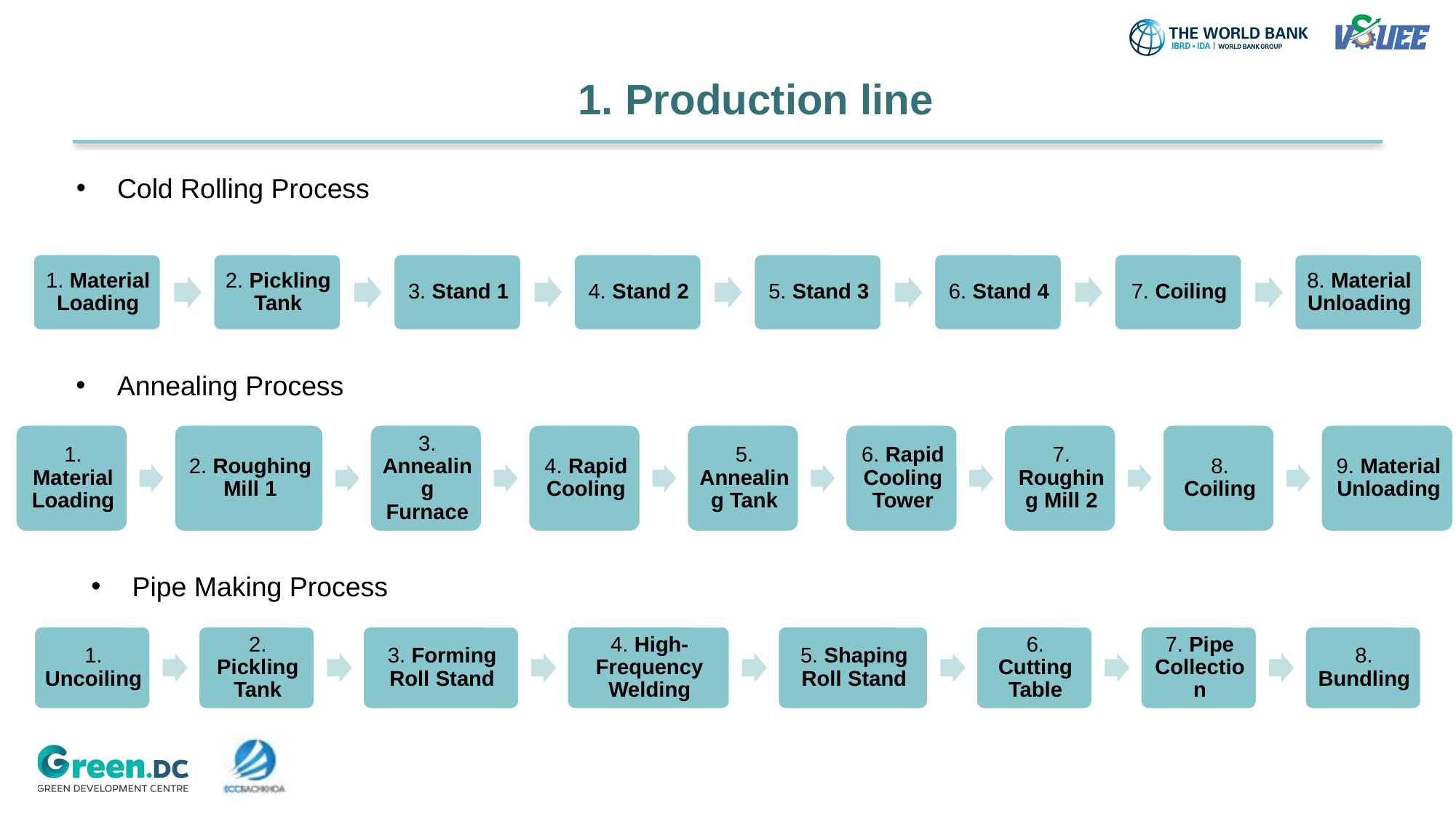

1. Production line
Cold Rolling Process
1. Material Loading

2. Pickling Tank

3. Stand 1

4. Stand 2

5. Stand 3

6. Stand 4

7. Coiling

8. Material Unloading
Annealing Process
1. Material Loading

2. Roughing Mill 1

3. Annealing Furnace

4. Rapid Cooling

5. Annealing Tank

6. Rapid Cooling Tower

7. Roughing Mill 2

8. Coiling

9. Material Unloading
Pipe Making Process
1. Uncoiling

2. Pickling Tank

3. Forming Roll Stand

4. High-Frequency Welding

5. Shaping Roll Stand

6. Cutting Table

7. Pipe Collection

8. Bundling